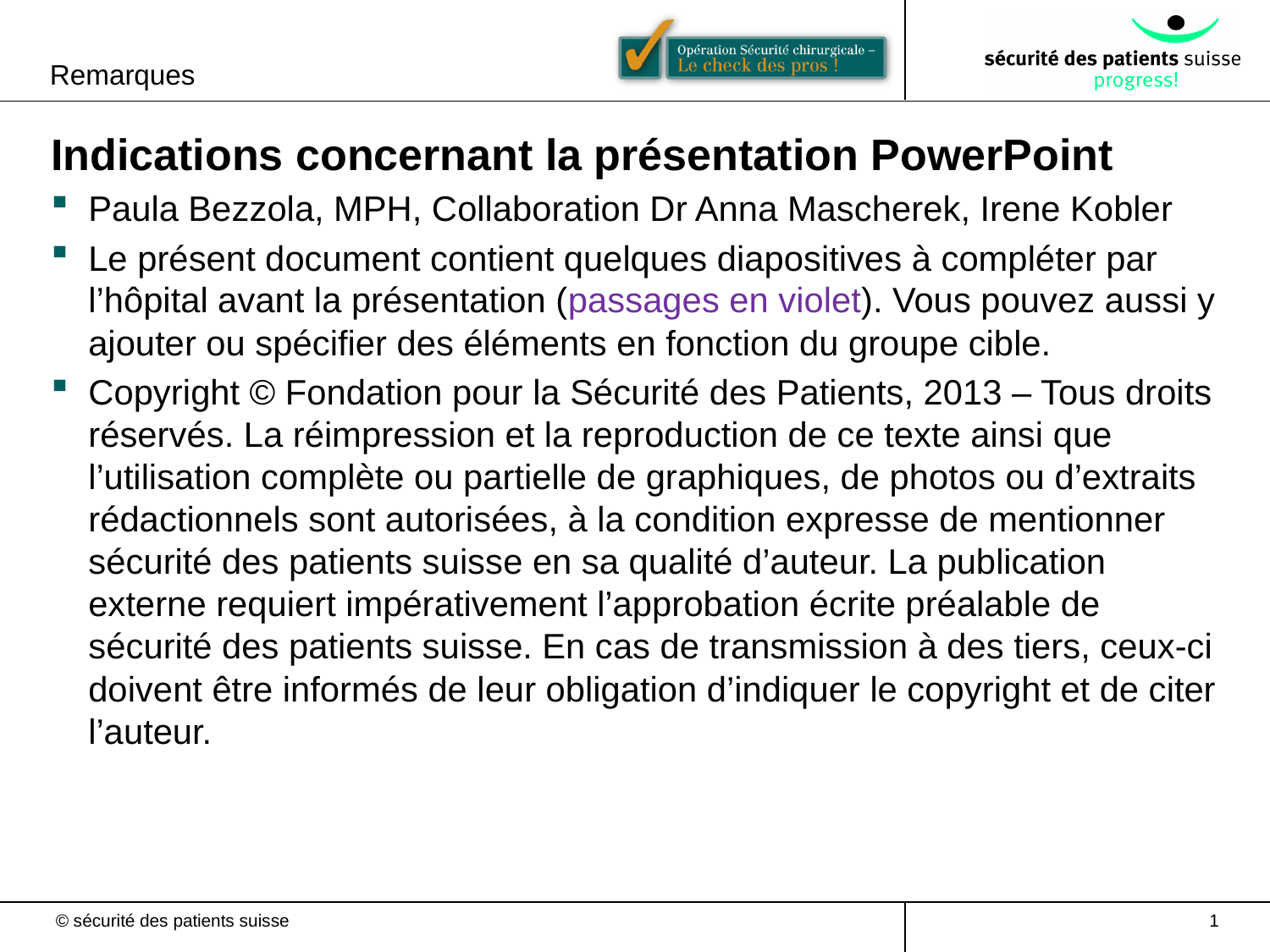

Remarques
Indications concernant la présentation PowerPoint
Paula Bezzola, MPH, Collaboration Dr Anna Mascherek, Irene Kobler
Le présent document contient quelques diapositives à compléter par l’hôpital avant la présentation (passages en violet). Vous pouvez aussi y ajouter ou spécifier des éléments en fonction du groupe cible.
Copyright © Fondation pour la Sécurité des Patients, 2013 – Tous droits réservés. La réimpression et la reproduction de ce texte ainsi que l’utilisation complète ou partielle de graphiques, de photos ou d’extraits rédactionnels sont autorisées, à la condition expresse de mentionner sécurité des patients suisse en sa qualité d’auteur. La publication externe requiert impérativement l’approbation écrite préalable de sécurité des patients suisse. En cas de transmission à des tiers, ceux-ci doivent être informés de leur obligation d’indiquer le copyright et de citer l’auteur.
1